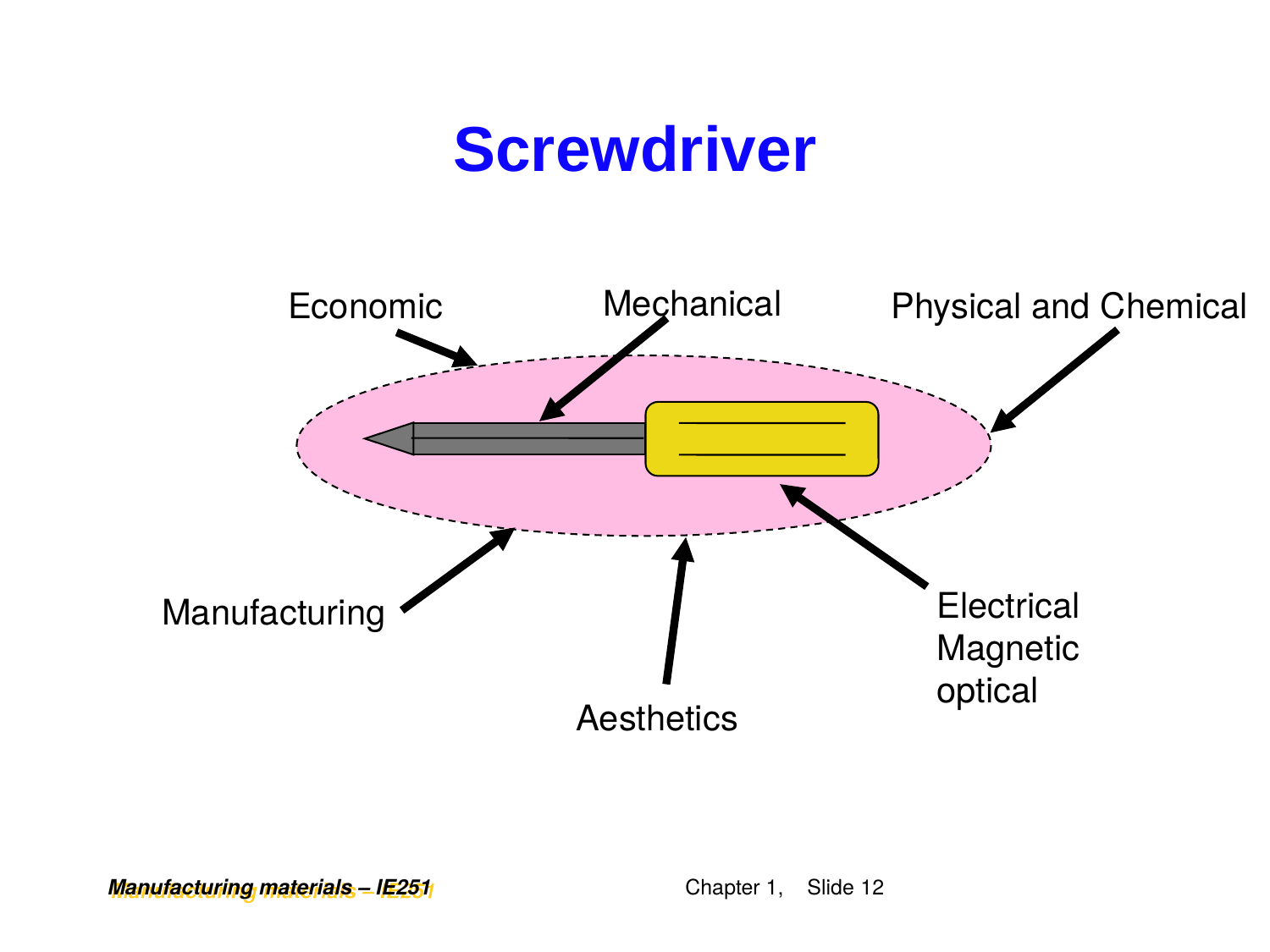

# Screwdriver
Mechanical
Economic
Physical and Chemical

Electrical
Magnetic
optical
Manufacturing
Aesthetics